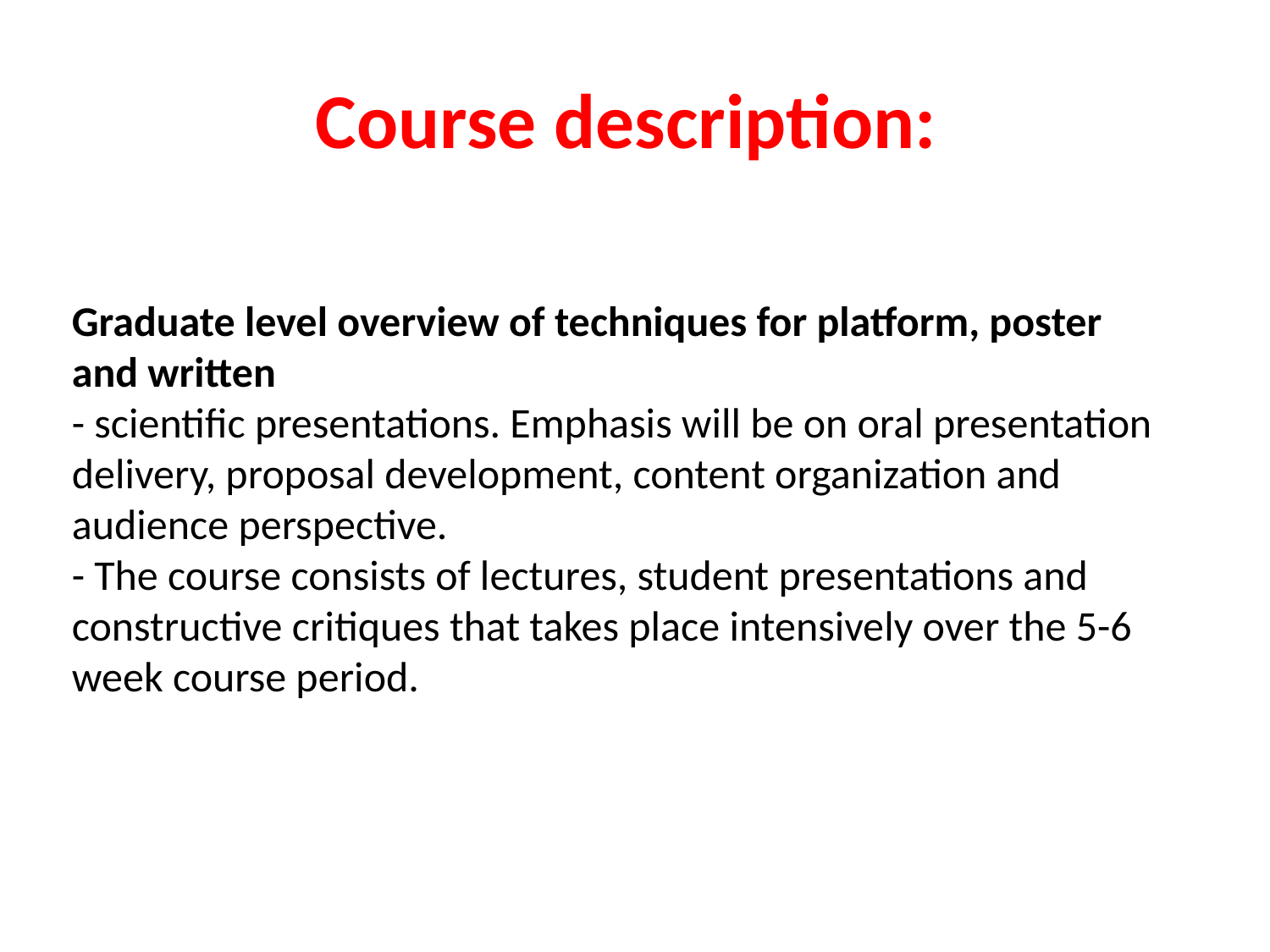

# Course description:
Graduate level overview of techniques for platform, poster and written
- scientific presentations. Emphasis will be on oral presentation delivery, proposal development, content organization and audience perspective.
- The course consists of lectures, student presentations and constructive critiques that takes place intensively over the 5-6 week course period.